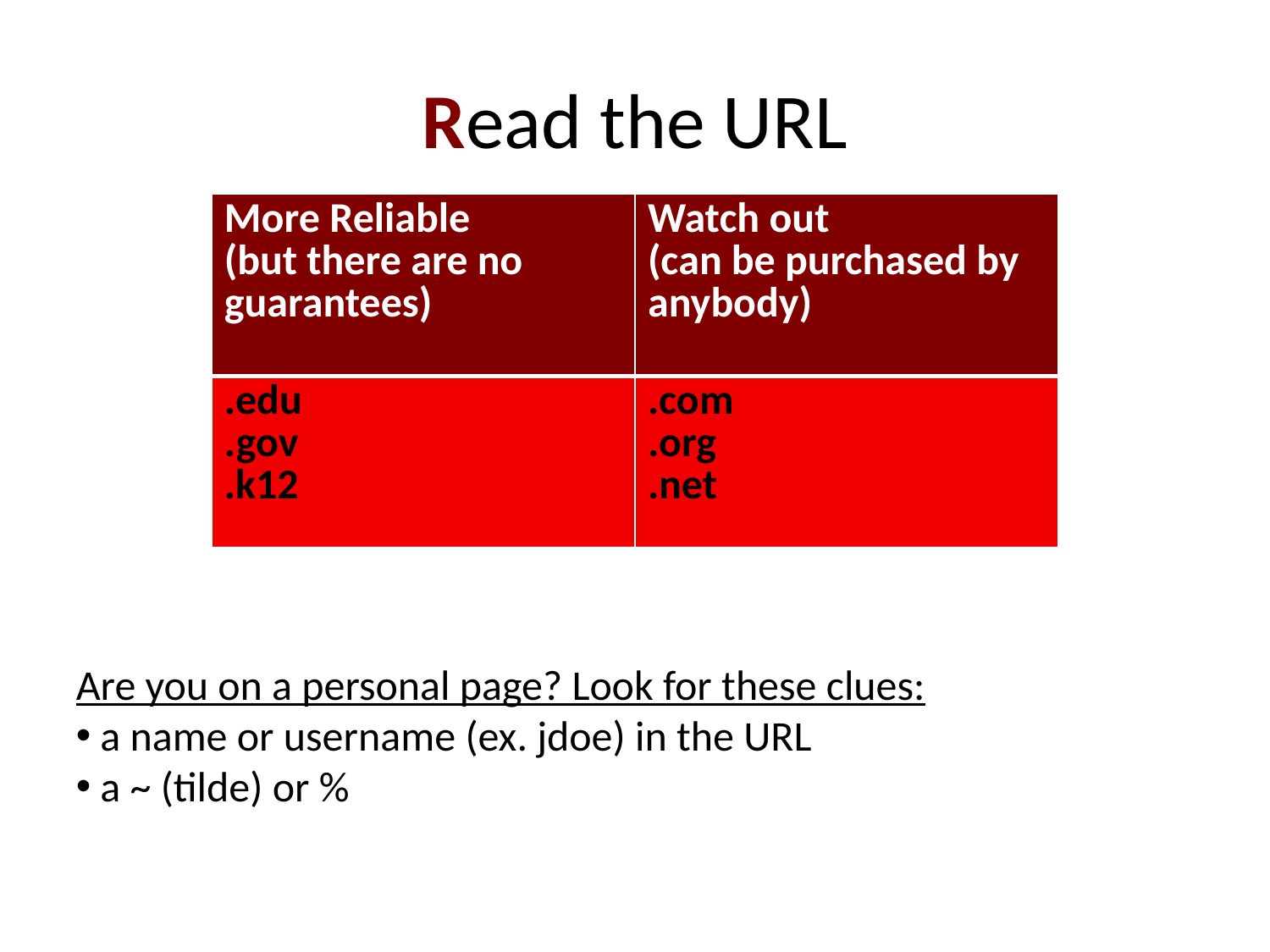

# Read the URL
| More Reliable (but there are no guarantees) | Watch out (can be purchased by anybody) |
| --- | --- |
| .edu .gov .k12 | .com .org .net |
Are you on a personal page? Look for these clues:
 a name or username (ex. jdoe) in the URL
 a ~ (tilde) or %